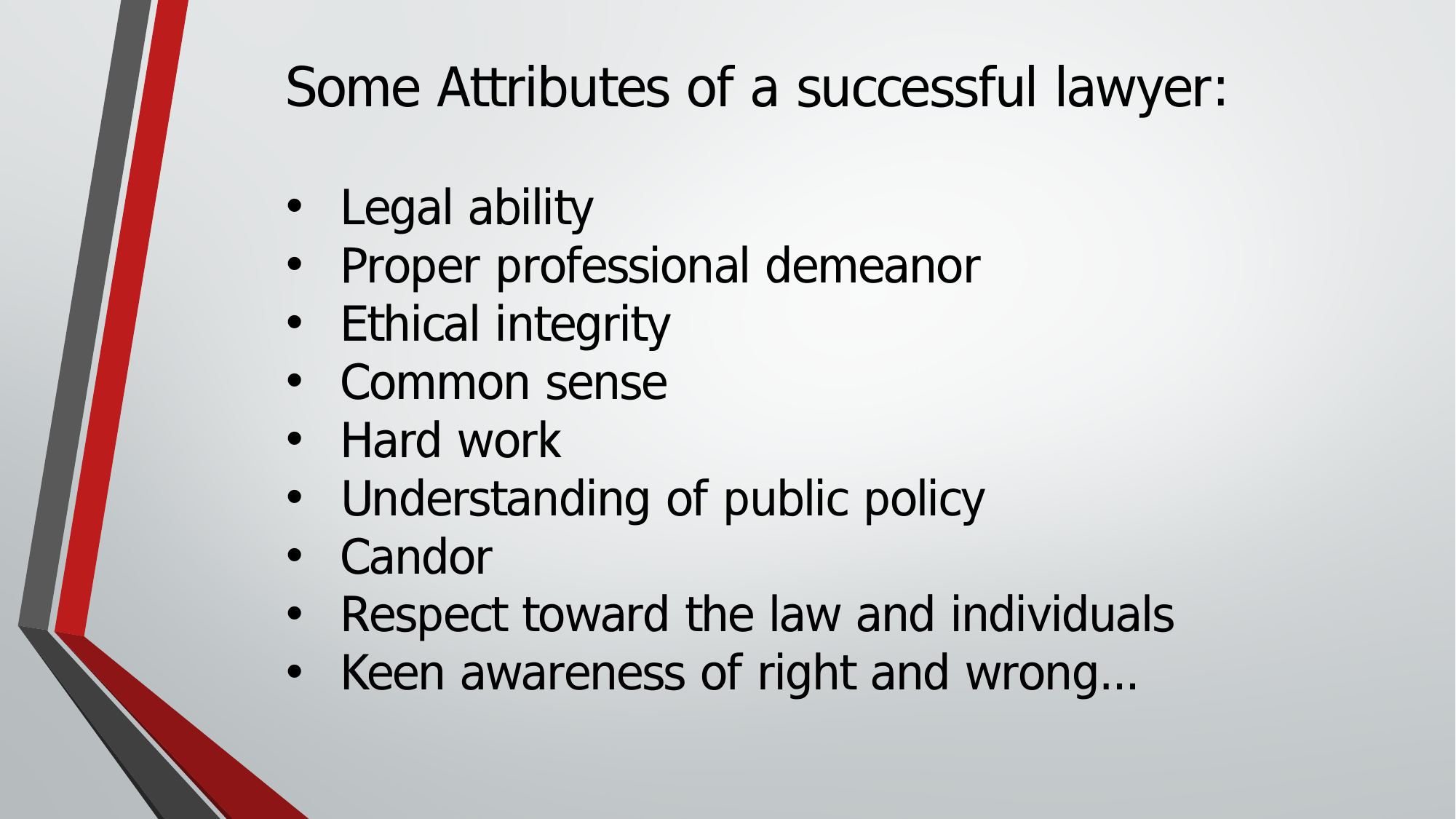

Some Attributes of a successful lawyer:

Legal ability
Proper professional demeanor
Ethical integrity
Common sense
Hard work
Understanding of public policy
Candor
Respect toward the law and individuals
Keen awareness of right and wrong…